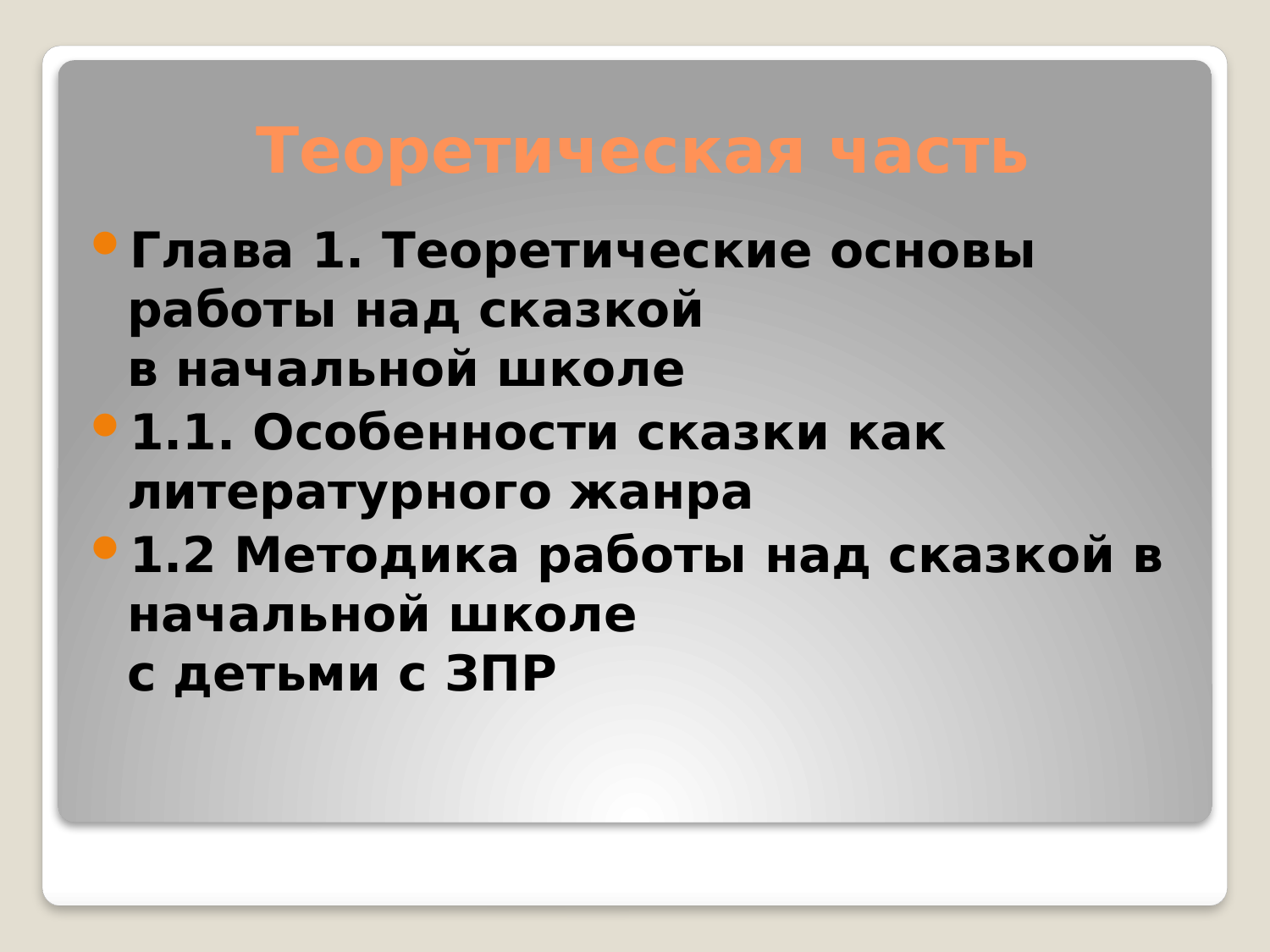

# Теоретическая часть
Глава 1. Теоретические основы работы над сказкой
в начальной школе
1.1. Особенности сказки как литературного жанра
1.2 Методика работы над сказкой в начальной школе
с детьми с ЗПР